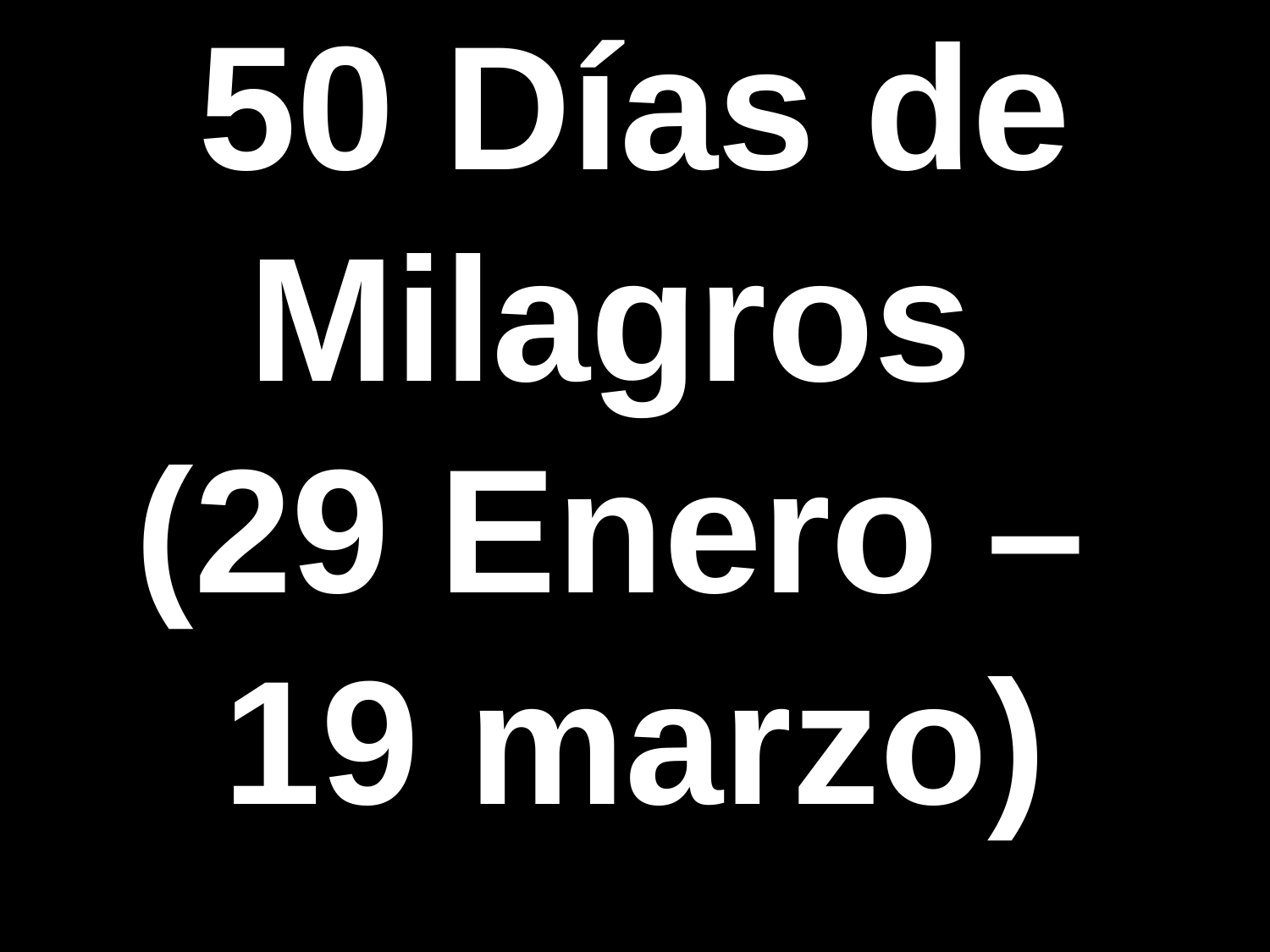

# 50 Días de Milagros (29 Enero – 19 marzo)